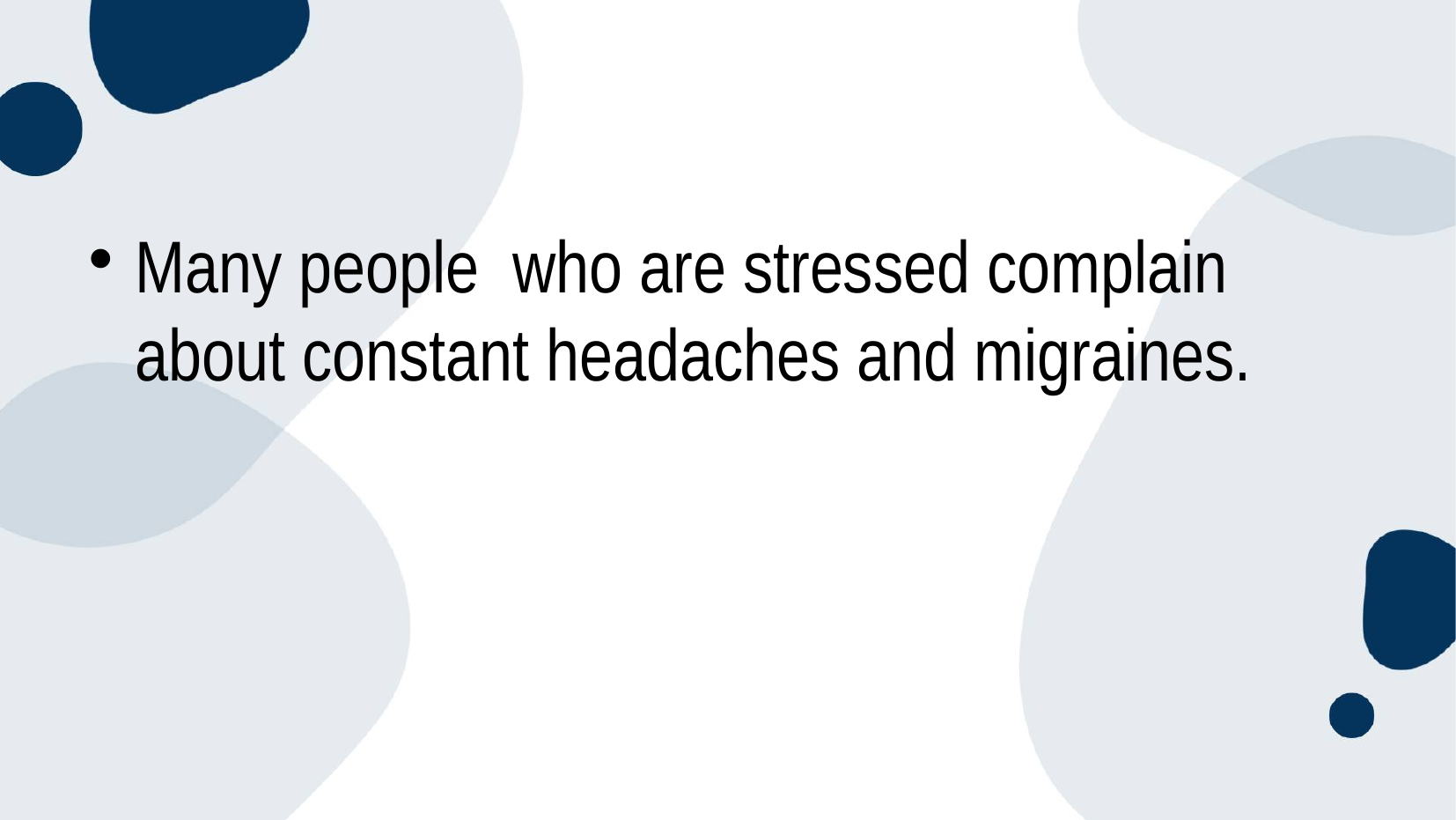

Many people  who are stressed complain about constant headaches and migraines.